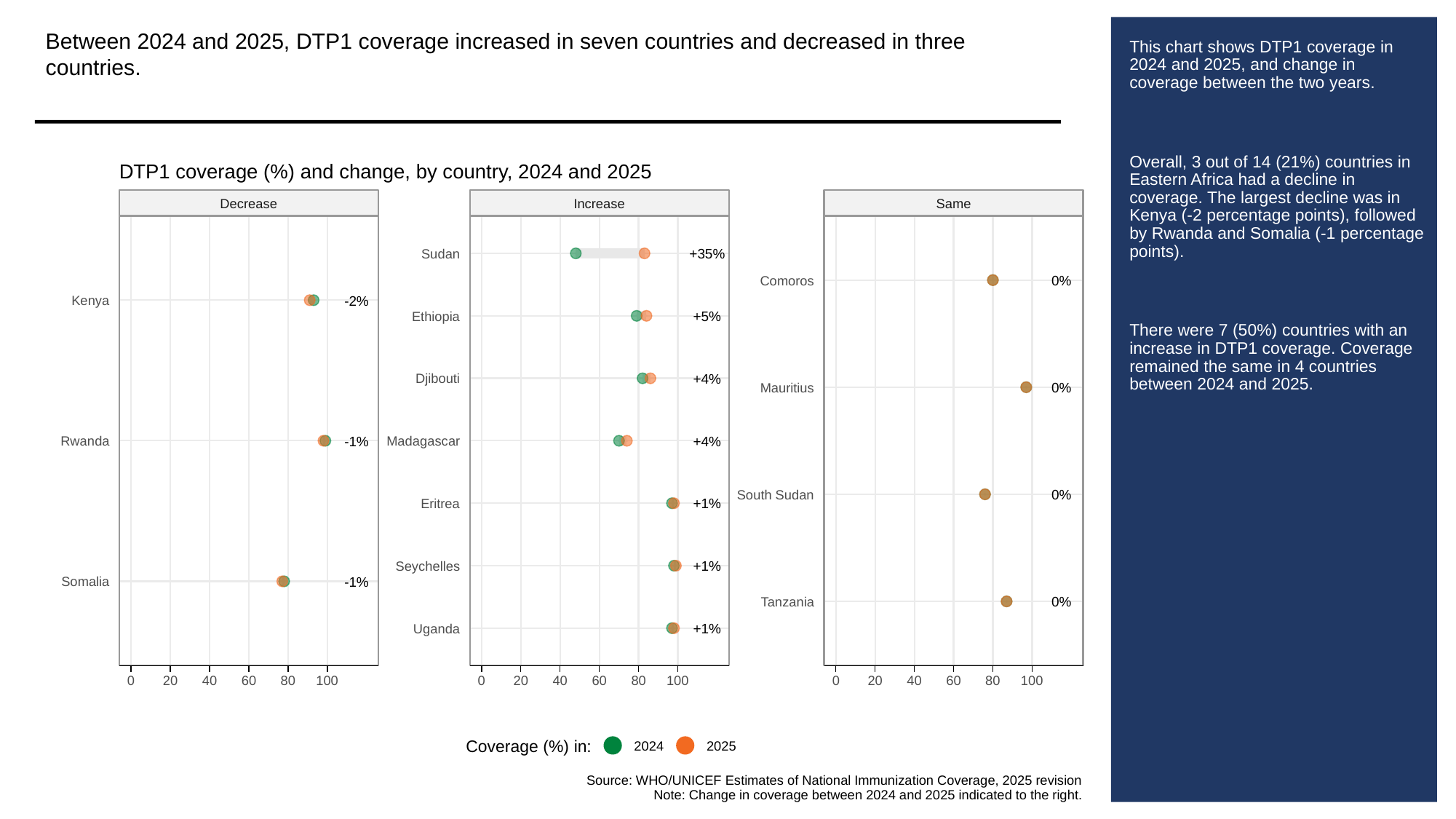

Between 2024 and 2025, DTP1 coverage increased in seven countries and decreased in three countries.
# This chart shows DTP1 coverage in 2024 and 2025, and change in coverage between the two years.

Overall, 3 out of 14 (21%) countries in Eastern Africa had a decline in coverage. The largest decline was in Kenya (-2 percentage points), followed by Rwanda and Somalia (-1 percentage points).

There were 7 (50%) countries with an increase in DTP1 coverage. Coverage remained the same in 4 countries between 2024 and 2025.

DTP1 coverage (%) and change, by country, 2024 and 2025

Decrease
Increase
Same

+35%
Sudan

0%
Comoros

-2%
Kenya

+5%
Ethiopia

+4%
Djibouti

0%
Mauritius

-1%
+4%
Rwanda
Madagascar

0%
South Sudan

+1%
Eritrea

+1%
Seychelles

-1%
Somalia

0%
Tanzania

+1%
Uganda

0
20
40
60
80
100
0
20
40
60
80
100
0
20
40
60
80
100

Coverage (%) in:
2024
2025
Source: WHO/UNICEF Estimates of National Immunization Coverage, 2025 revision
Note: Change in coverage between 2024 and 2025 indicated to the right.